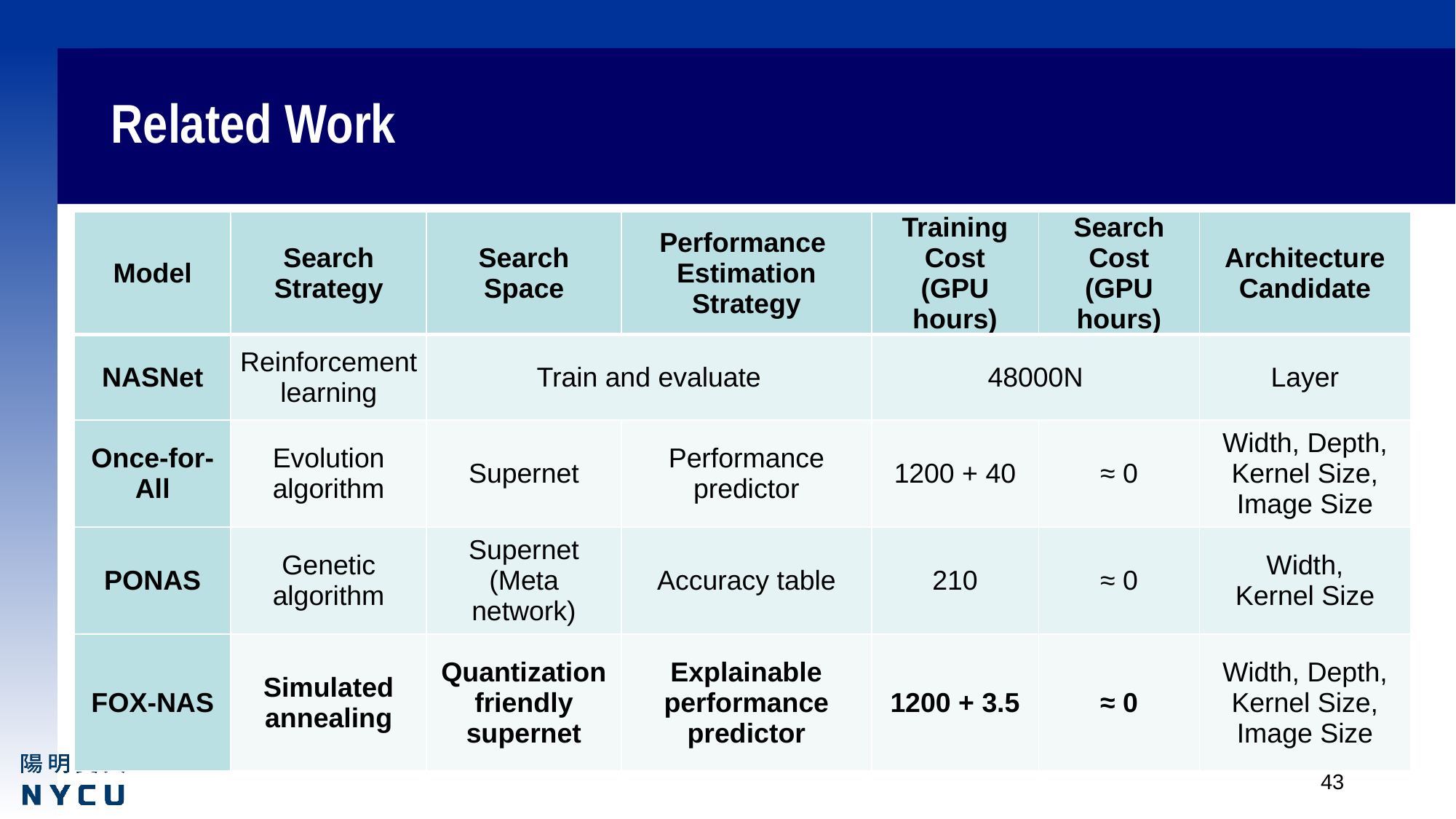

# Related Work
| Model | Search Strategy | Search Space | Performance Estimation Strategy | Training Cost (GPU hours) | Search Cost (GPU hours) | Architecture Candidate |
| --- | --- | --- | --- | --- | --- | --- |
| NASNet | Reinforcement learning | Train and evaluate |  | 48000N |  | Layer |
| Once-for-All | Evolution algorithm | Supernet | Performance predictor | 1200 + 40 | ≈ 0 | Width, Depth, Kernel Size, Image Size |
| PONAS | Genetic algorithm | Supernet (Meta network) | Accuracy table | 210 | ≈ 0 | Width, Kernel Size |
| FOX-NAS | Simulated annealing | Quantization friendly supernet | Explainable performance predictor | 1200 + 3.5 | ≈ 0 | Width, Depth, Kernel Size, Image Size |

43